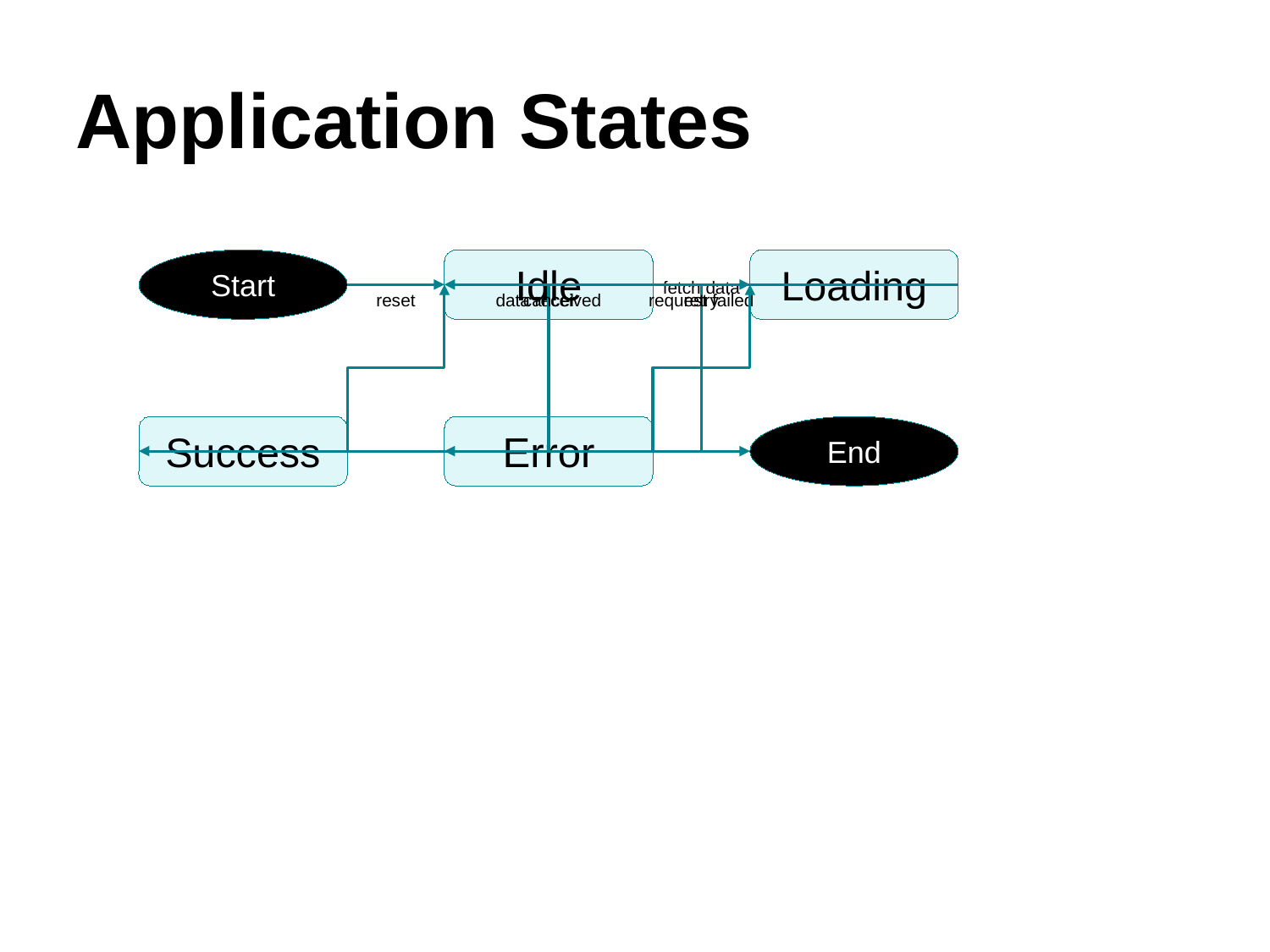

Application States
Start
Idle
Loading
Success
Error
End